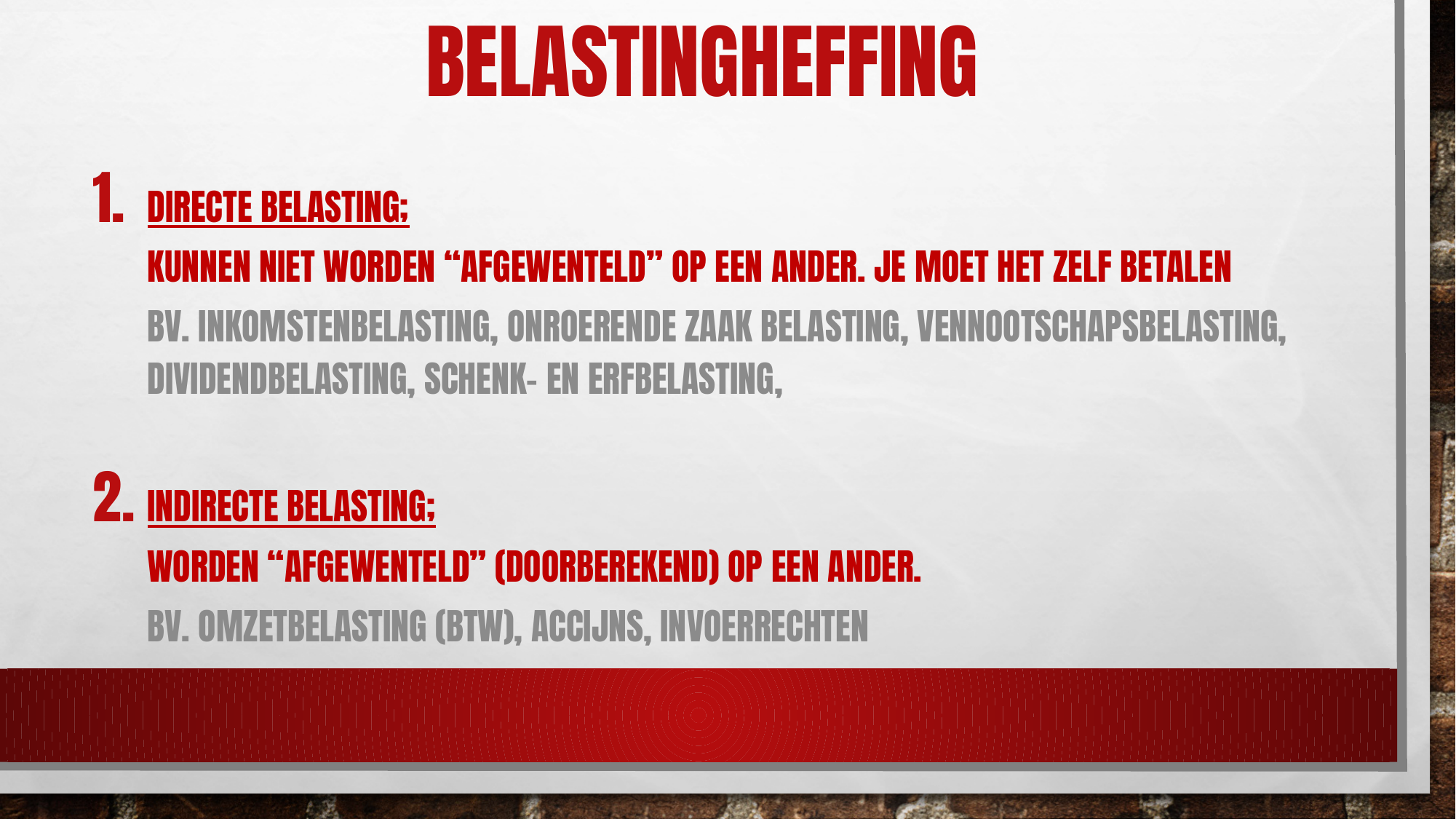

# Belastingheffing

Directe belasting;
Kunnen niet worden “afgewenteld” op een ander. Je moet het zelf betalen
Bv. Inkomstenbelasting, onroerende zaak belasting, vennootschapsbelasting, dividendbelasting, schenk- en erfbelasting,

Indirecte belasting;
Worden “afgewenteld” (doorberekend) op een ander.
Bv. Omzetbelasting (BTW), accijns, invoerrechten